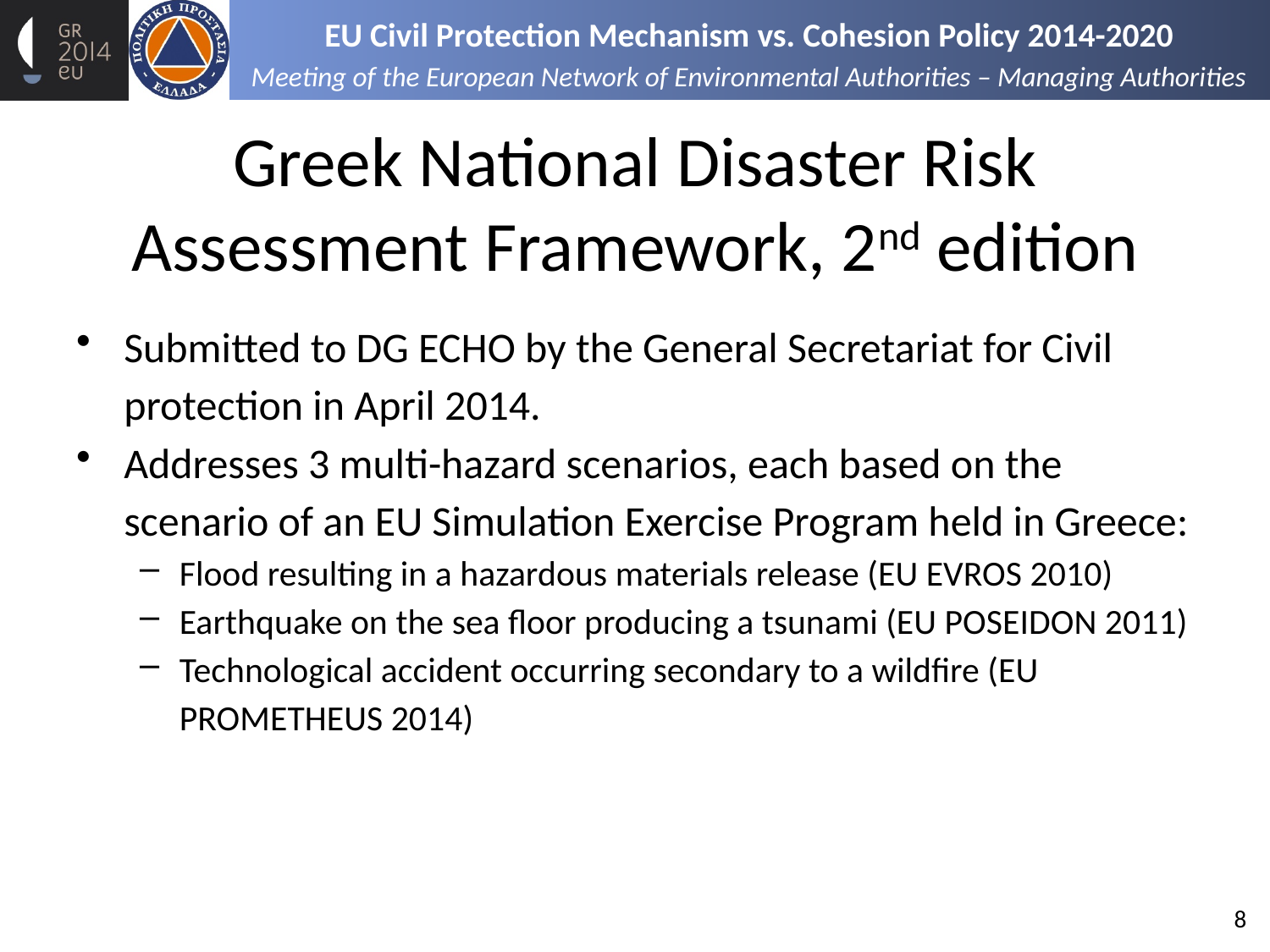

# Greek National Disaster Risk Assessment Framework, 2nd edition
Submitted to DG ECHO by the General Secretariat for Civil protection in April 2014.
Addresses 3 multi-hazard scenarios, each based on the scenario of an EU Simulation Exercise Program held in Greece:
Flood resulting in a hazardous materials release (EU EVROS 2010)
Earthquake on the sea floor producing a tsunami (EU POSEIDON 2011)
Technological accident occurring secondary to a wildfire (EU PROMETHEUS 2014)
8